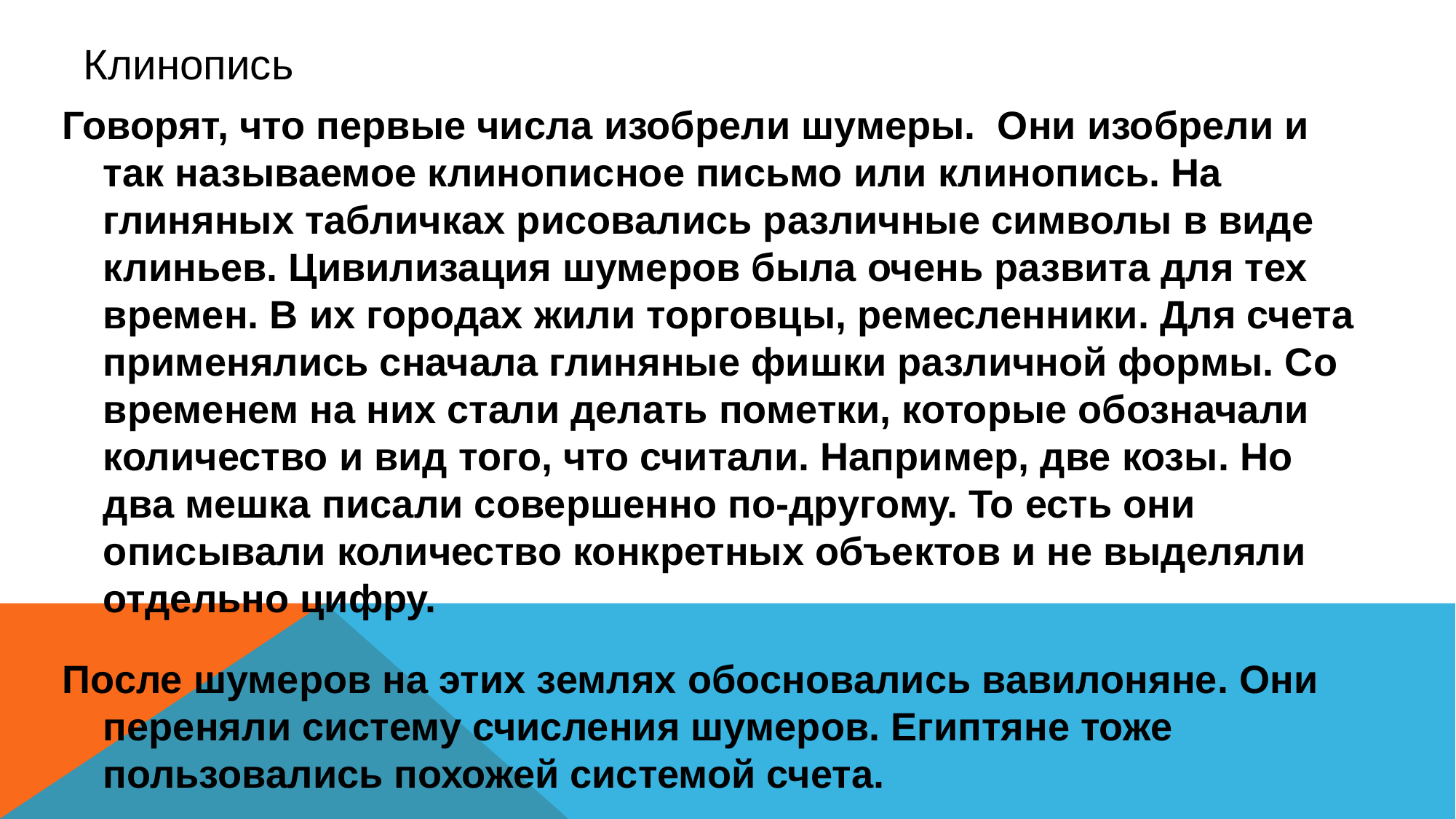

Клинопись
Говорят, что первые числа изобрели шумеры.  Они изобрели и так называемое клинописное письмо или клинопись. На глиняных табличках рисовались различные символы в виде клиньев. Цивилизация шумеров была очень развита для тех времен. В их городах жили торговцы, ремесленники. Для счета применялись сначала глиняные фишки различной формы. Со временем на них стали делать пометки, которые обозначали количество и вид того, что считали. Например, две козы. Но два мешка писали совершенно по-другому. То есть они описывали количество конкретных объектов и не выделяли отдельно цифру.
После шумеров на этих землях обосновались вавилоняне. Они переняли систему счисления шумеров. Египтяне тоже пользовались похожей системой счета.
Но все-таки подобный способ записи чисел не идеален и с развитием человечества развивалась и запись чисел.